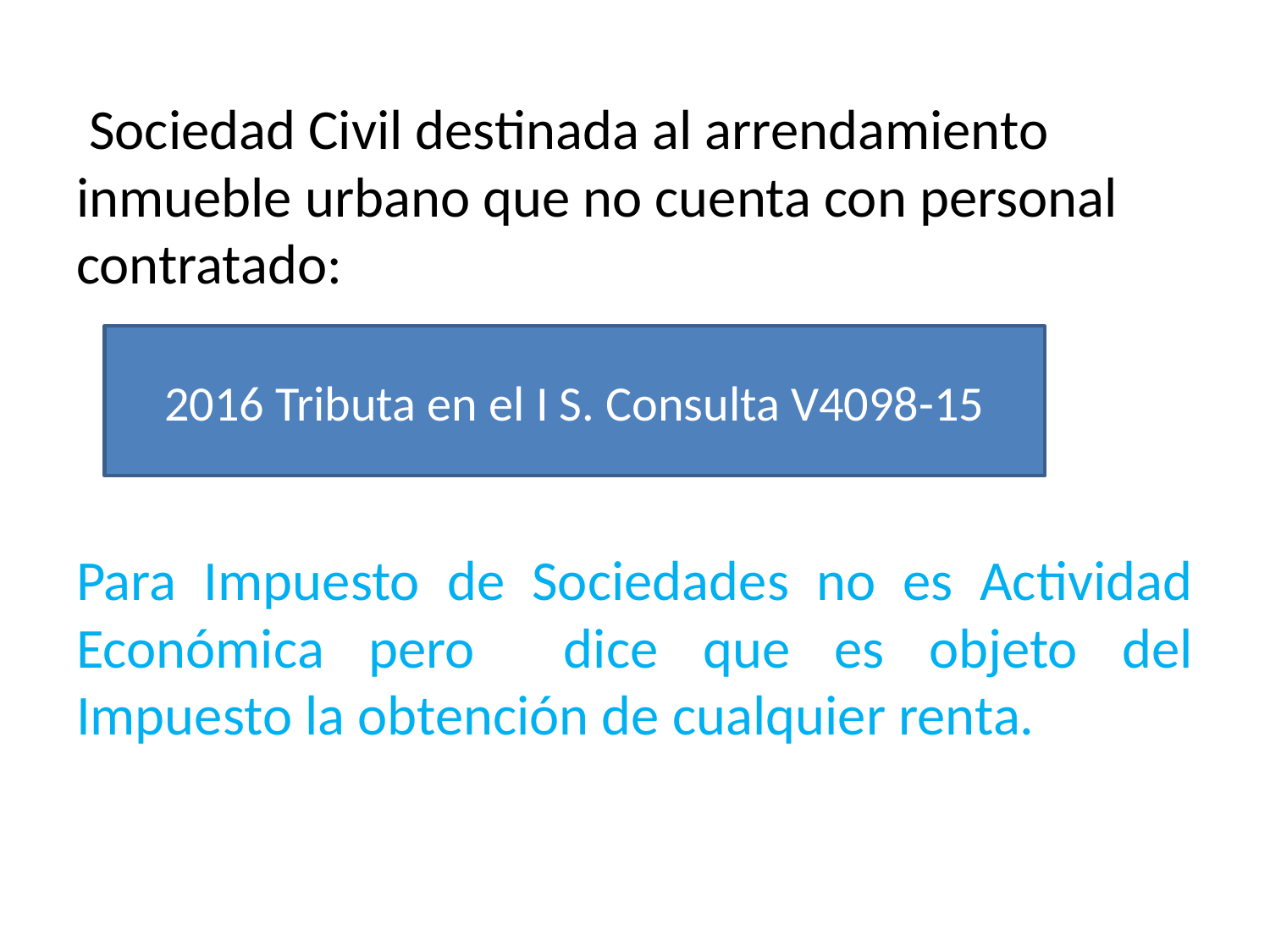

Sociedad Civil destinada al arrendamiento inmueble urbano que no cuenta con personal contratado:

Para Impuesto de Sociedades no es Actividad Económica pero  dice que es objeto del Impuesto la obtención de cualquier renta.
2016 Tributa en el I S. Consulta V4098-15